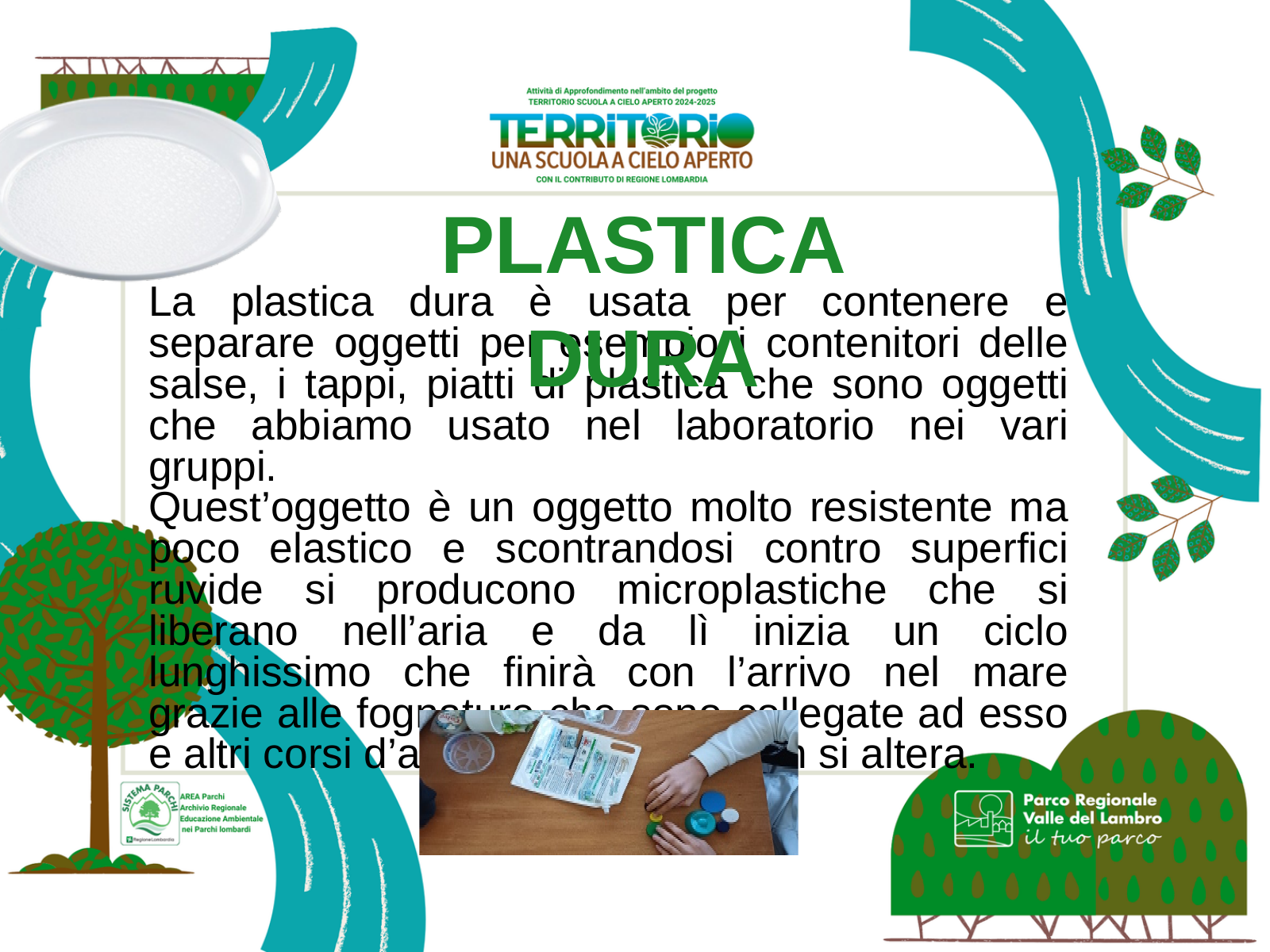

PLASTICA DURA
La plastica dura è usata per contenere e separare oggetti per esempio i contenitori delle salse, i tappi, piatti di plastica che sono oggetti che abbiamo usato nel laboratorio nei vari gruppi.
Quest’oggetto è un oggetto molto resistente ma poco elastico e scontrandosi contro superfici ruvide si producono microplastiche che si liberano nell’aria e da lì inizia un ciclo lunghissimo che finirà con l’arrivo nel mare grazie alle fognature che sono collegate ad esso e altri corsi d’acqua. Col calore non si altera.